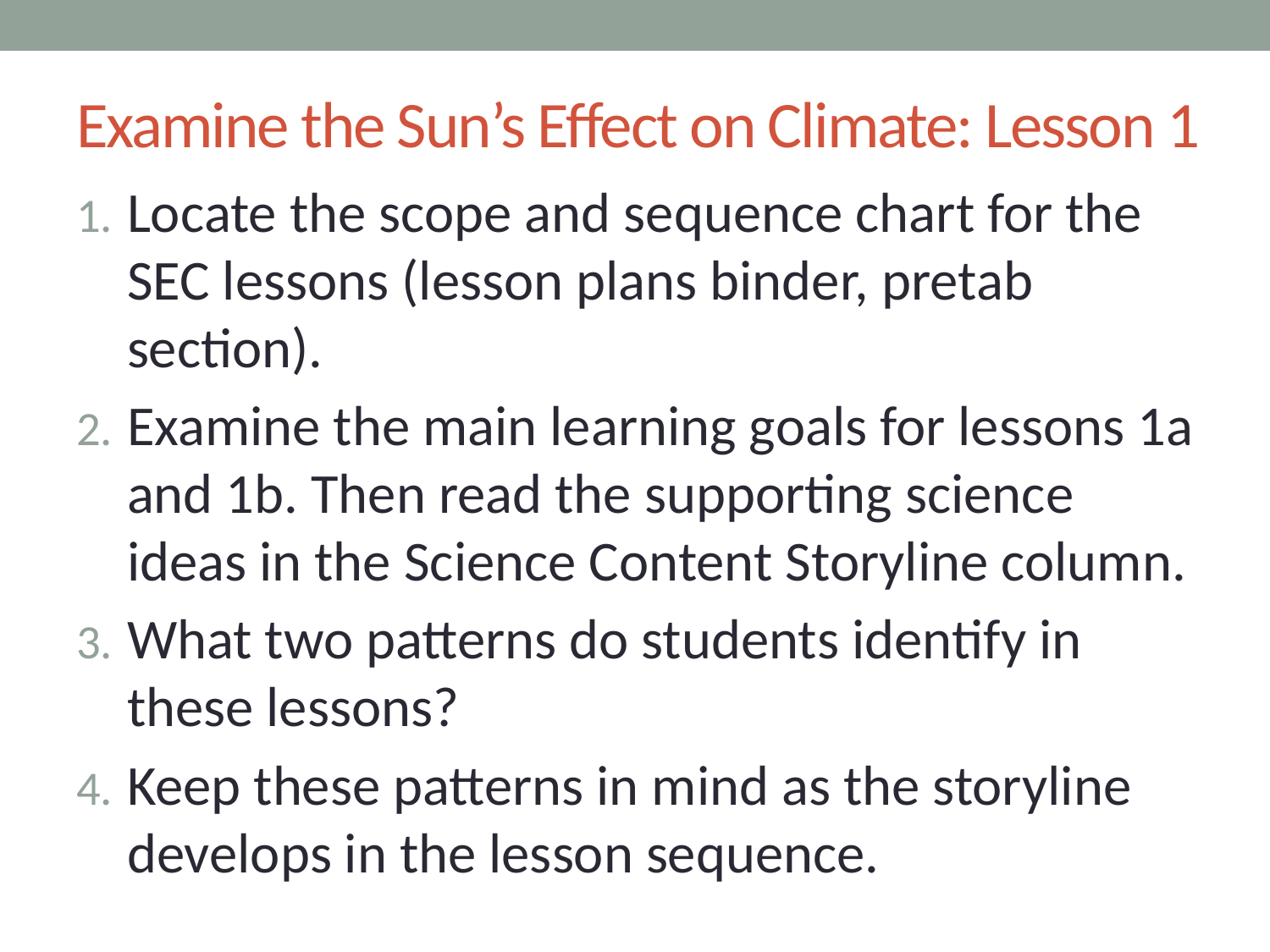

# Examine the Sun’s Effect on Climate: Lesson 1
Locate the scope and sequence chart for the SEC lessons (lesson plans binder, pretab section).
Examine the main learning goals for lessons 1a and 1b. Then read the supporting science ideas in the Science Content Storyline column.
What two patterns do students identify in these lessons?
Keep these patterns in mind as the storyline develops in the lesson sequence.